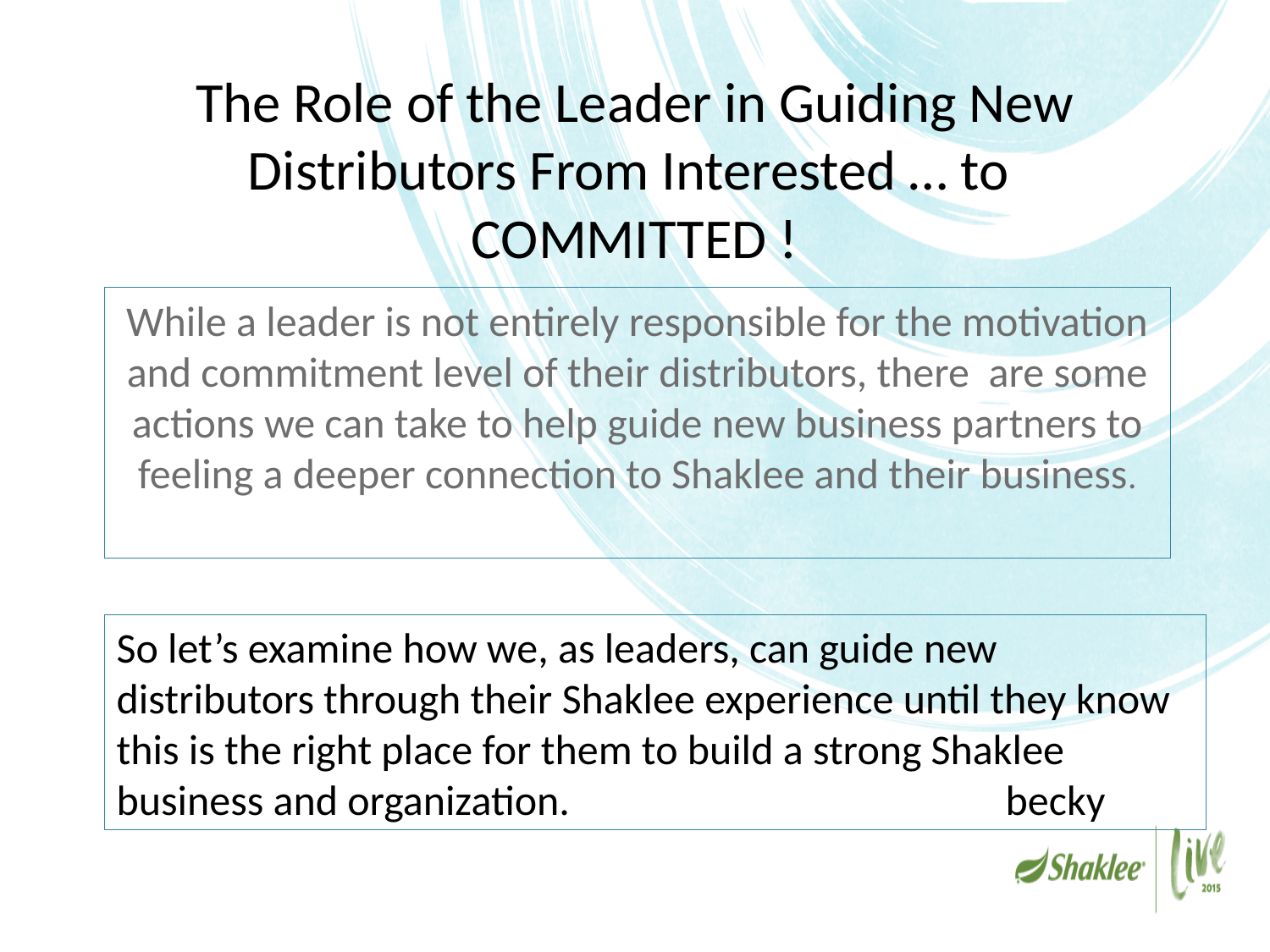

# The Role of the Leader in Guiding New Distributors From Interested … to COMMITTED !
While a leader is not entirely responsible for the motivation and commitment level of their distributors, there  are some actions we can take to help guide new business partners to feeling a deeper connection to Shaklee and their business.

So let’s examine how we, as leaders, can guide new  distributors through their Shaklee experience until they know this is the right place for them to build a strong Shaklee business and organization.				becky